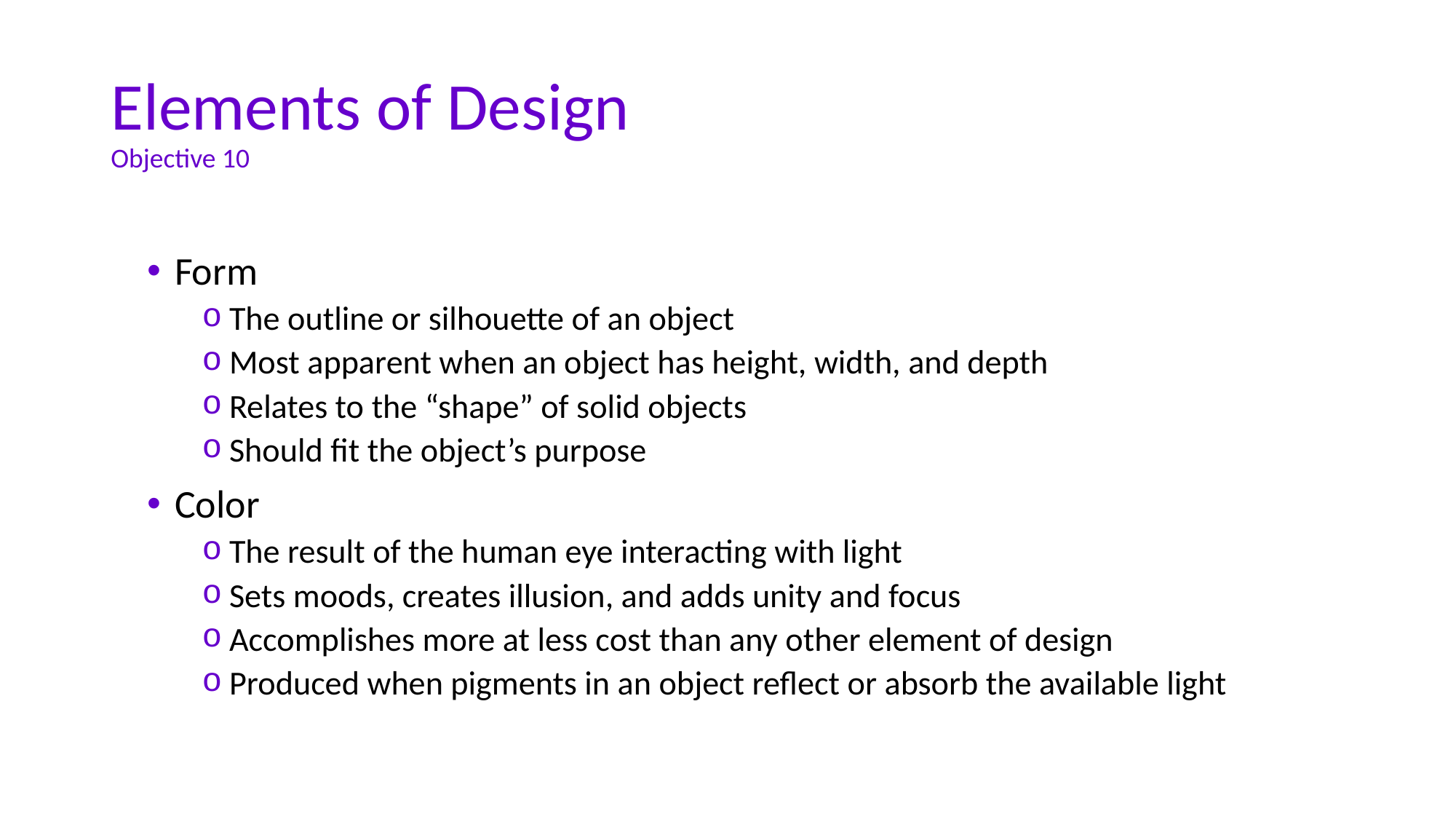

# Elements of Design Objective 10
Form
The outline or silhouette of an object
Most apparent when an object has height, width, and depth
Relates to the “shape” of solid objects
Should fit the object’s purpose
Color
The result of the human eye interacting with light
Sets moods, creates illusion, and adds unity and focus
Accomplishes more at less cost than any other element of design
Produced when pigments in an object reflect or absorb the available light